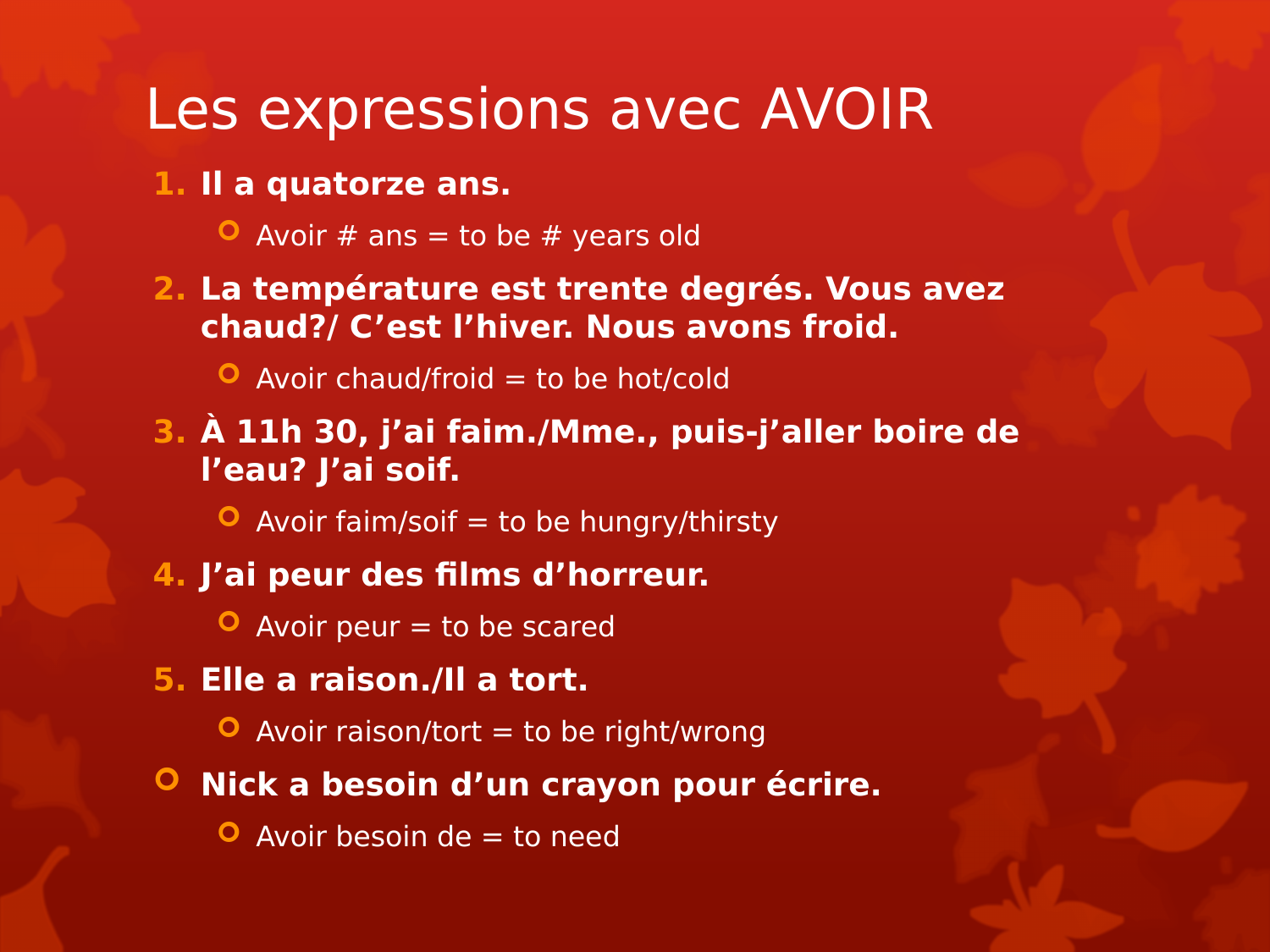

# Les expressions avec AVOIR
Il a quatorze ans.
Avoir # ans = to be # years old
La température est trente degrés. Vous avez chaud?/ C’est l’hiver. Nous avons froid.
Avoir chaud/froid = to be hot/cold
À 11h 30, j’ai faim./Mme., puis-j’aller boire de l’eau? J’ai soif.
Avoir faim/soif = to be hungry/thirsty
J’ai peur des films d’horreur.
Avoir peur = to be scared
Elle a raison./Il a tort.
Avoir raison/tort = to be right/wrong
Nick a besoin d’un crayon pour écrire.
Avoir besoin de = to need